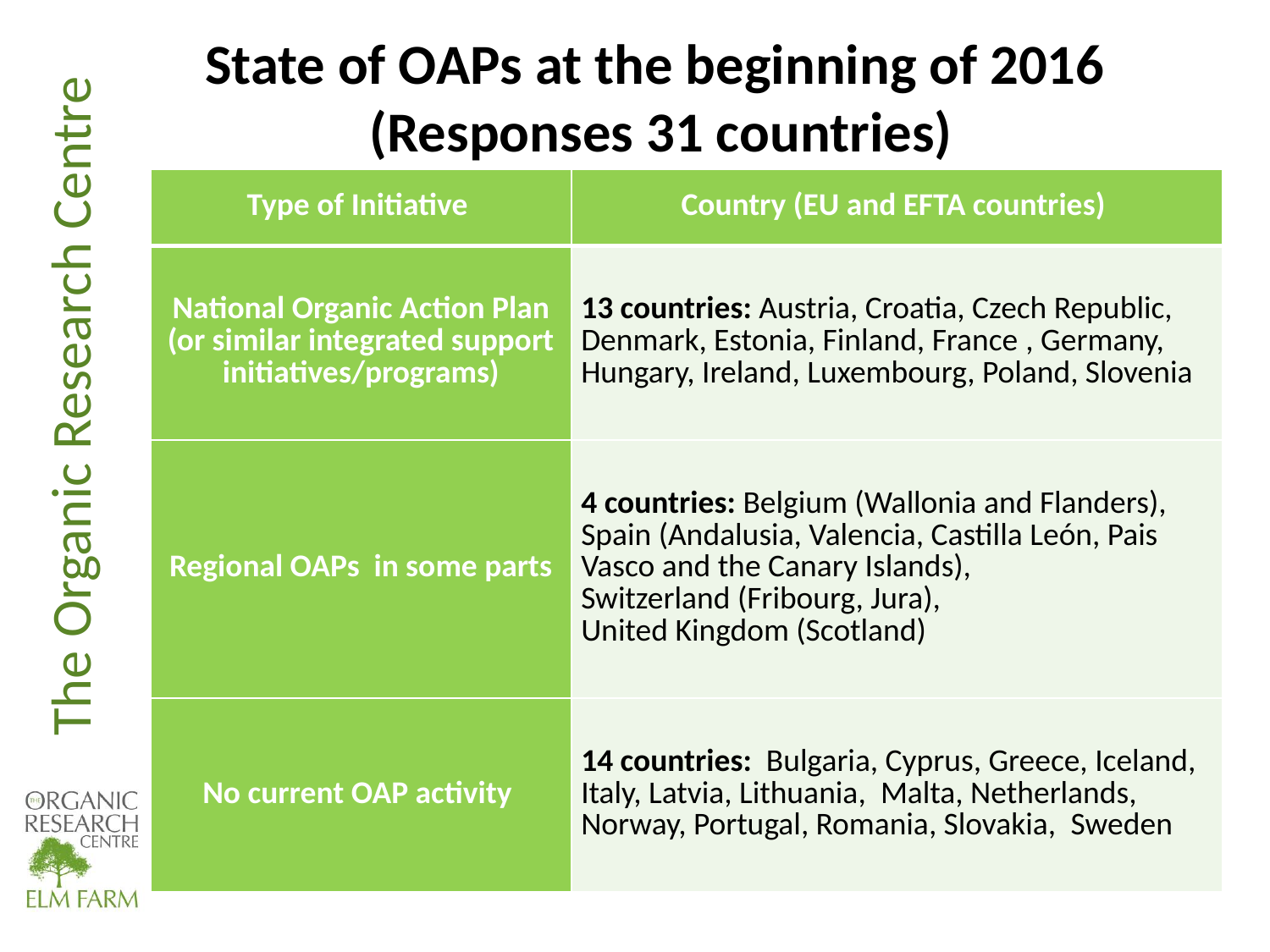

# State of OAPs at the beginning of 2016 (Responses 31 countries)
| Type of Initiative | Country (EU and EFTA countries) |
| --- | --- |
| National Organic Action Plan (or similar integrated support initiatives/programs) | 13 countries: Austria, Croatia, Czech Republic, Denmark, Estonia, Finland, France , Germany, Hungary, Ireland, Luxembourg, Poland, Slovenia |
| Regional OAPs in some parts | 4 countries: Belgium (Wallonia and Flanders), Spain (Andalusia, Valencia, Castilla León, Pais Vasco and the Canary Islands), Switzerland (Fribourg, Jura), United Kingdom (Scotland) |
| No current OAP activity | 14 countries: Bulgaria, Cyprus, Greece, Iceland, Italy, Latvia, Lithuania,  Malta, Netherlands, Norway, Portugal, Romania, Slovakia,  Sweden |